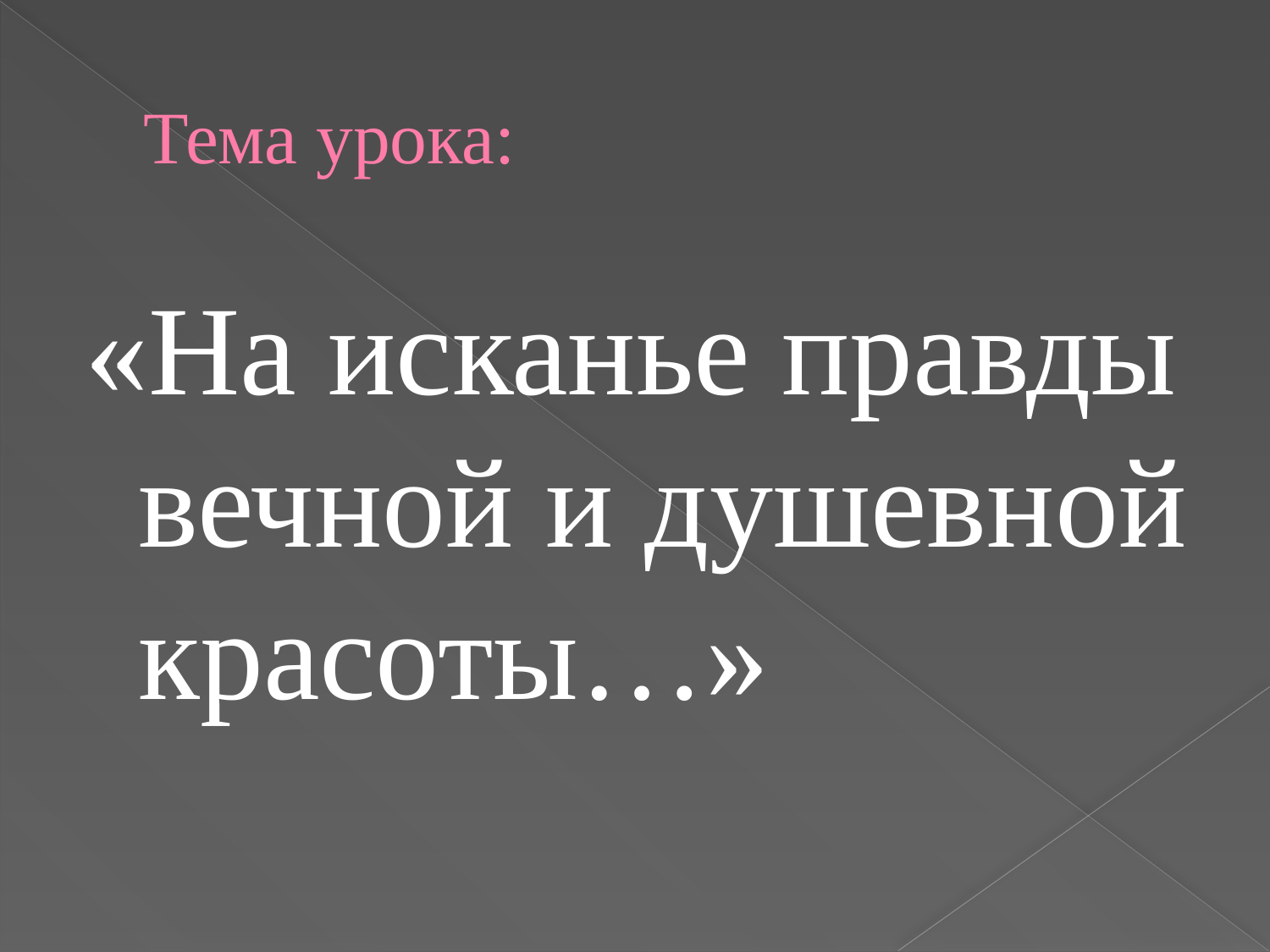

# Тема урока:
«На исканье правды вечной и душевной красоты…»